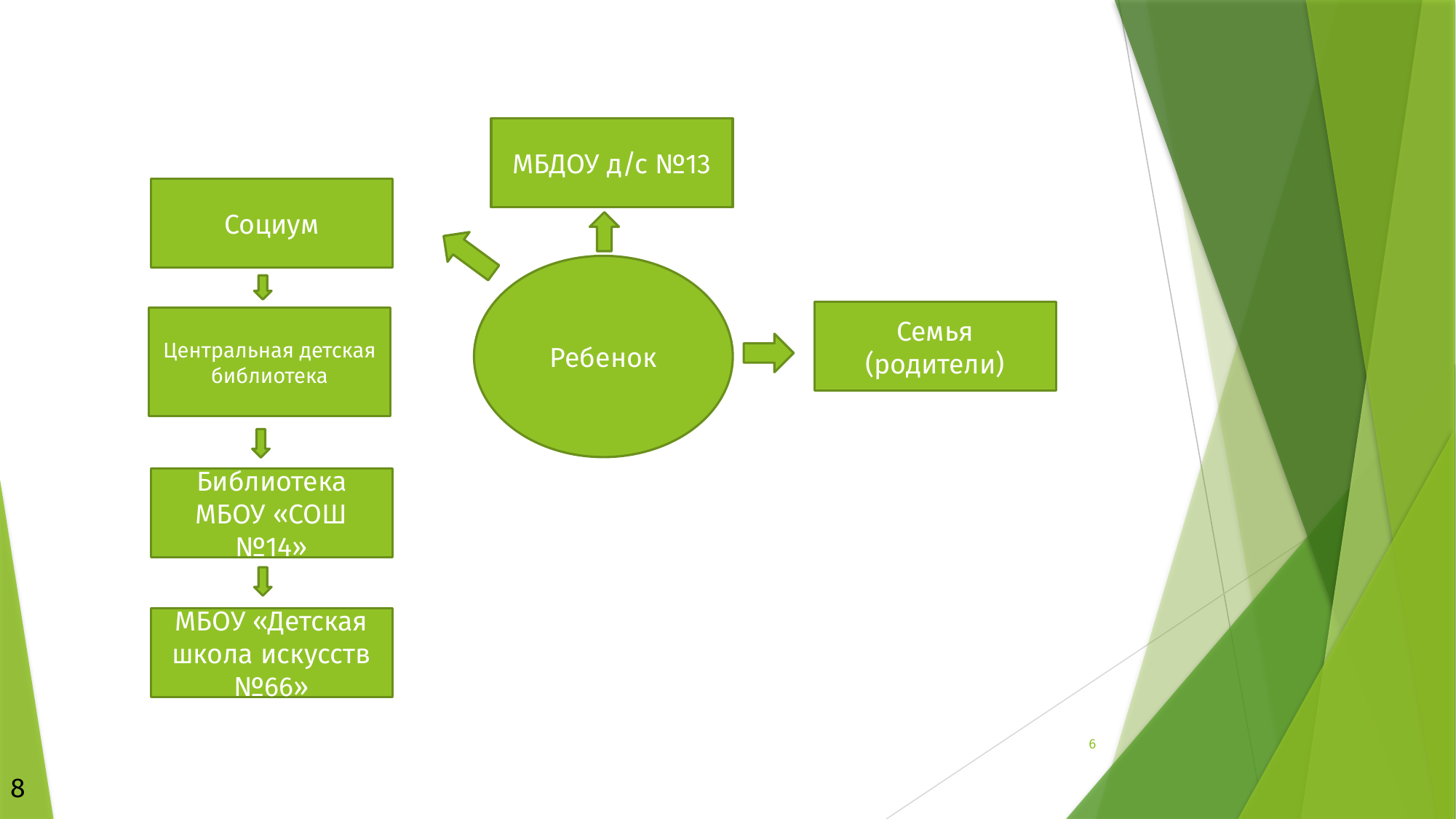

МБДОУ д/с №13
Социум

Ребенок

Семья (родители)
Центральная детская библиотека

Библиотека МБОУ «СОШ №14»

МБОУ «Детская школа искусств №66»

6
8